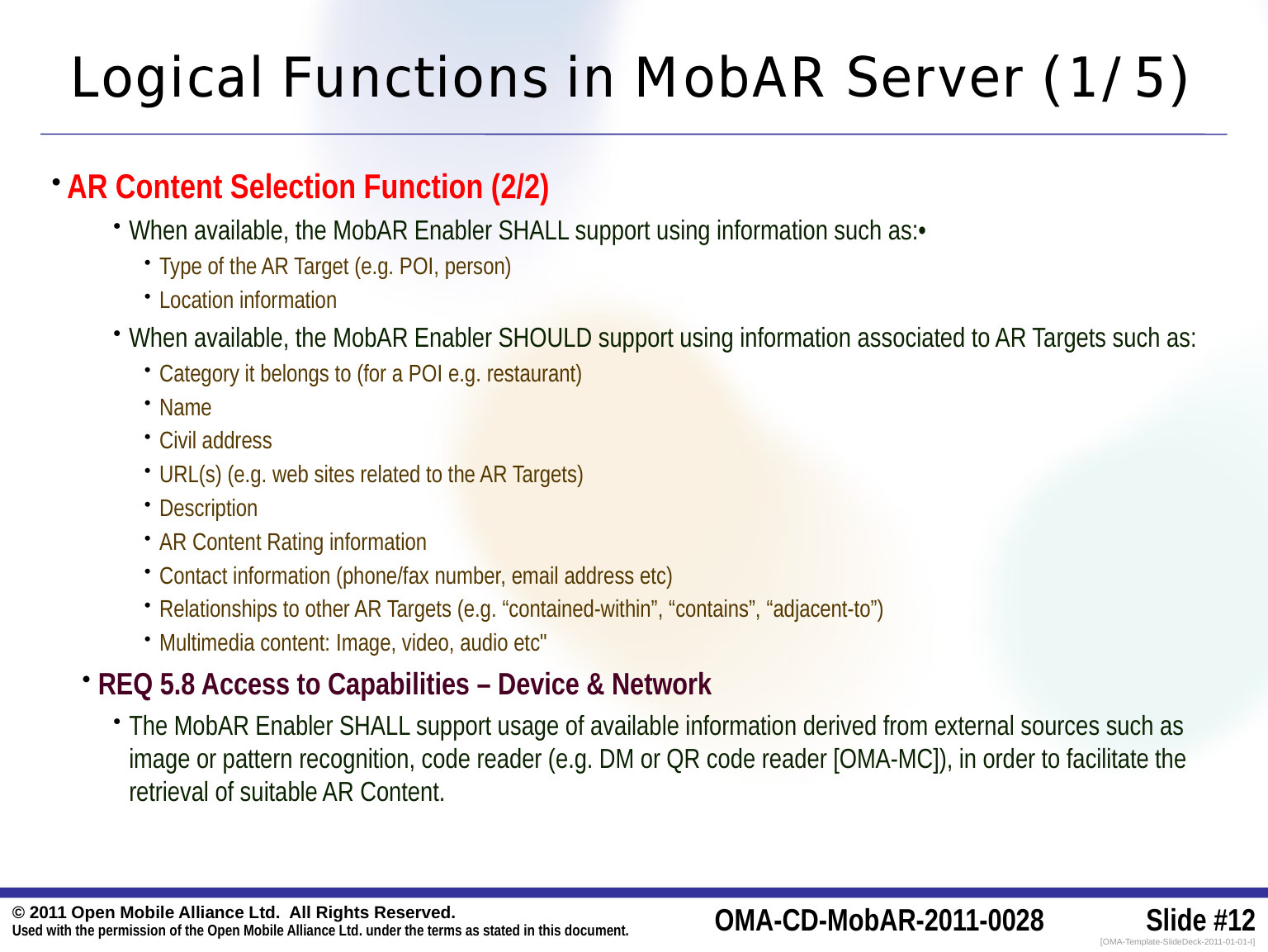

# Logical Functions in MobAR Server (1/5)
AR Content Selection Function (2/2)
When available, the MobAR Enabler SHALL support using information such as:•
Type of the AR Target (e.g. POI, person)
Location information
When available, the MobAR Enabler SHOULD support using information associated to AR Targets such as:
Category it belongs to (for a POI e.g. restaurant)
Name
Civil address
URL(s) (e.g. web sites related to the AR Targets)
Description
AR Content Rating information
Contact information (phone/fax number, email address etc)
Relationships to other AR Targets (e.g. “contained-within”, “contains”, “adjacent-to”)
Multimedia content: Image, video, audio etc"
REQ 5.8 Access to Capabilities – Device & Network
The MobAR Enabler SHALL support usage of available information derived from external sources such as image or pattern recognition, code reader (e.g. DM or QR code reader [OMA-MC]), in order to facilitate the retrieval of suitable AR Content.